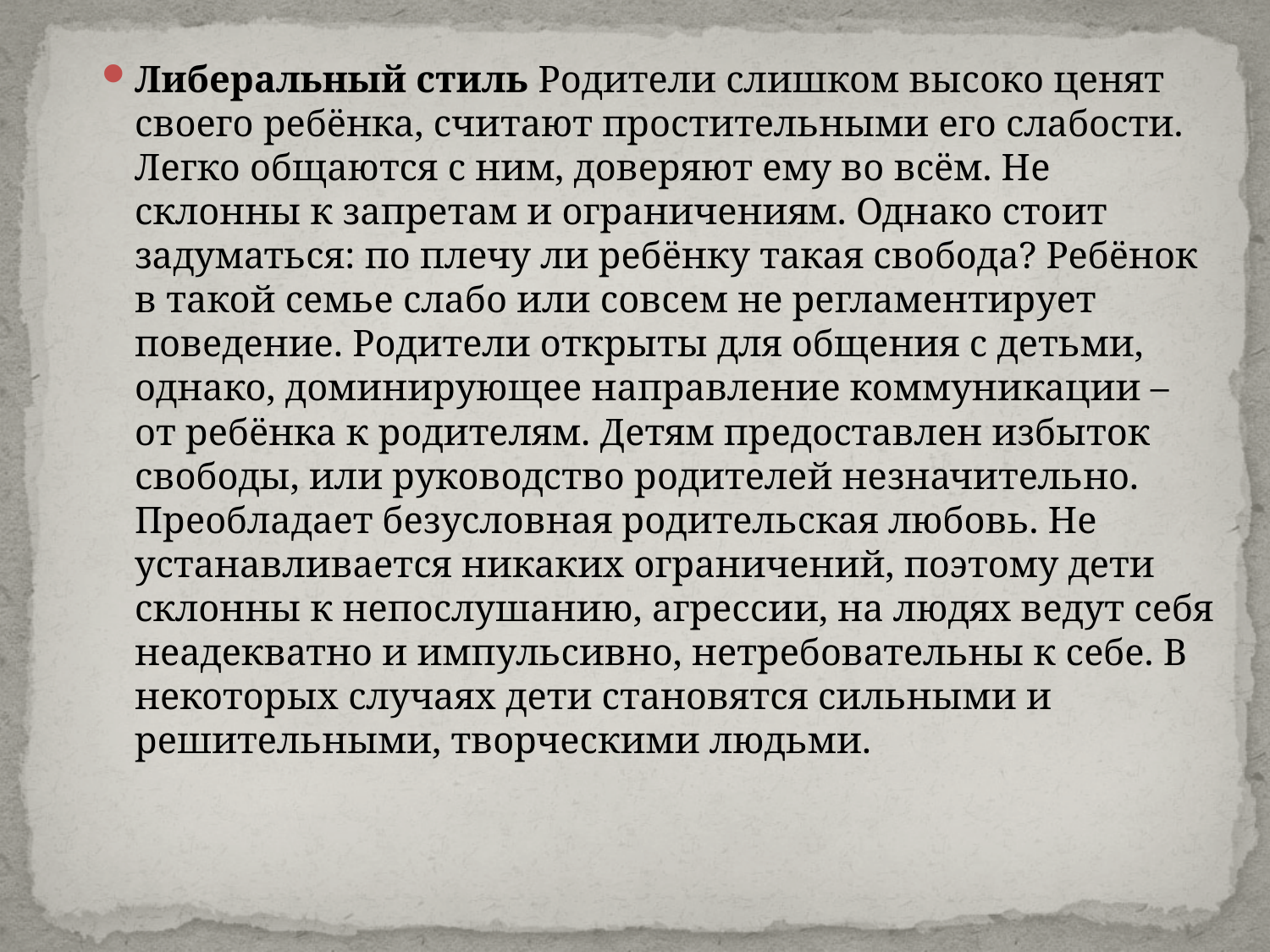

Либеральный стиль Родители слишком высоко ценят своего ребёнка, считают простительными его слабости. Легко общаются с ним, доверяют ему во всём. Не склонны к запретам и ограничениям. Однако стоит задуматься: по плечу ли ребёнку такая свобода? Ребёнок в такой семье слабо или совсем не регламентирует поведение. Родители открыты для общения с детьми, однако, доминирующее направление коммуникации – от ребёнка к родителям. Детям предоставлен избыток свободы, или руководство родителей незначительно. Преобладает безусловная родительская любовь. Не устанавливается никаких ограничений, поэтому дети склонны к непослушанию, агрессии, на людях ведут себя неадекватно и импульсивно, нетребовательны к себе. В некоторых случаях дети становятся сильными и решительными, творческими людьми.